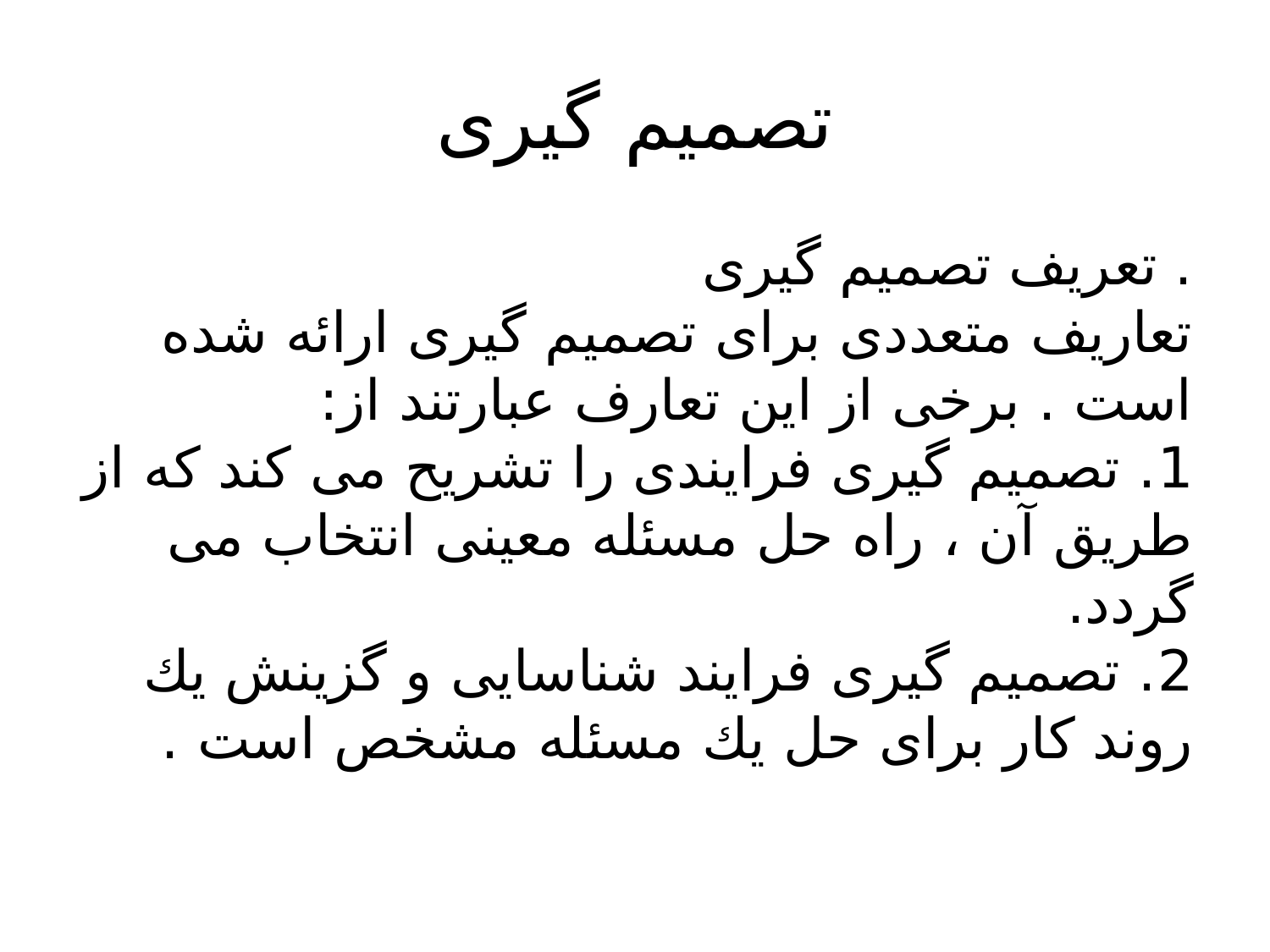

# تصمیم گیری
. تعريف تصميم گيرى
تعاريف متعددى براى تصميم گيرى ارائه شده است . برخى از اين تعارف عبارتند از:
1. تصميم گيرى فرايندى را تشريح مى كند كه از طريق آن ، راه حل مسئله معينى انتخاب مى گردد.
2. تصميم گيرى فرايند شناسايى و گزينش يك روند كار براى حل يك مسئله مشخص است .